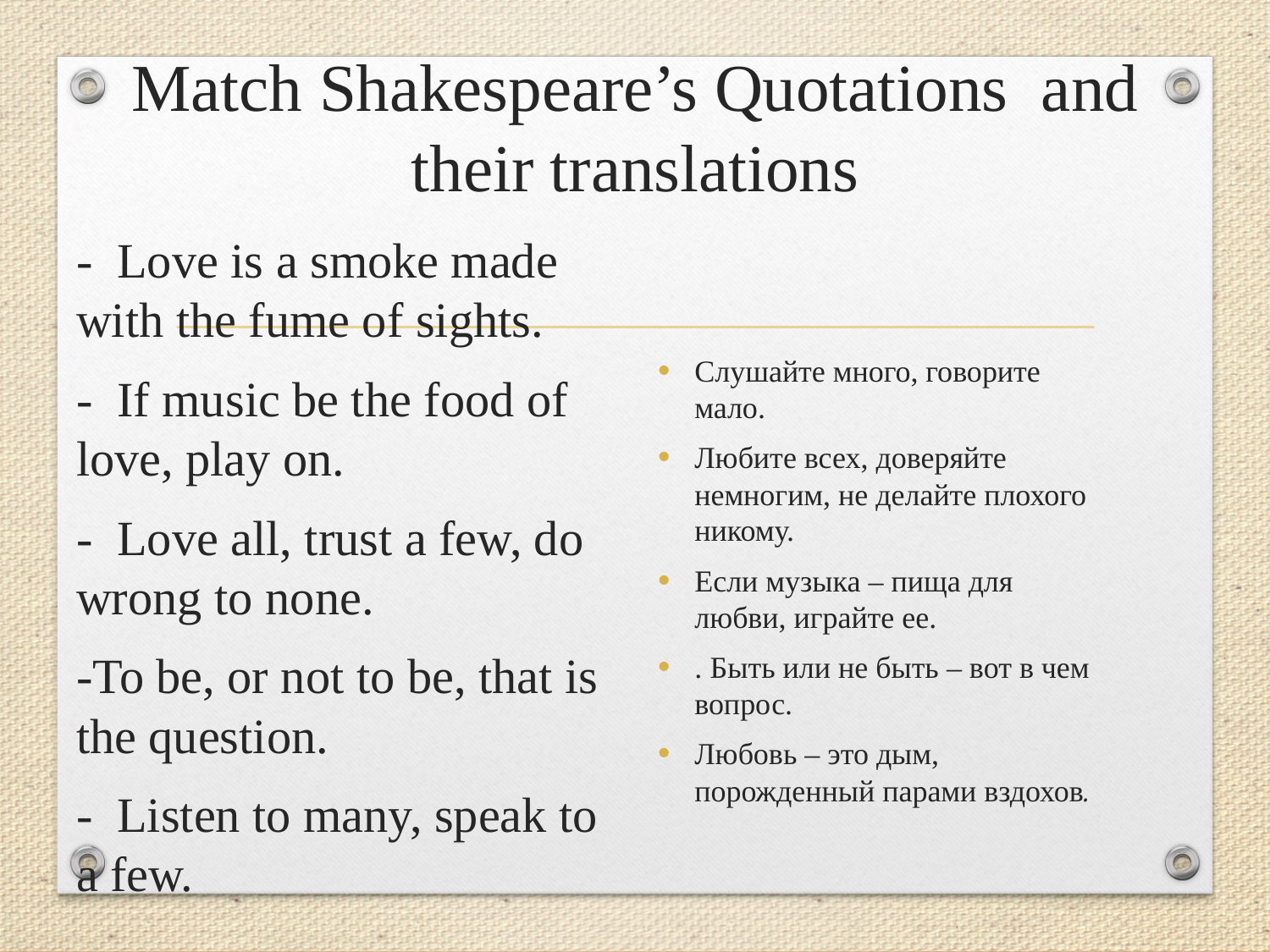

# Match Shakespeare’s Quotations  and their translations
-  Love is a smoke made with the fume of sights.
-  If music be the food of love, play on.
-  Love all, trust a few, do wrong to none.
-To be, or not to be, that is the question.
-  Listen to many, speak to a few.
Слушайте много, говорите мало.
Любите всех, доверяйте немногим, не делайте плохого никому.
Если музыка – пища для любви, играйте ее.
. Быть или не быть – вот в чем вопрос.
Любовь – это дым, порожденный парами вздохов.